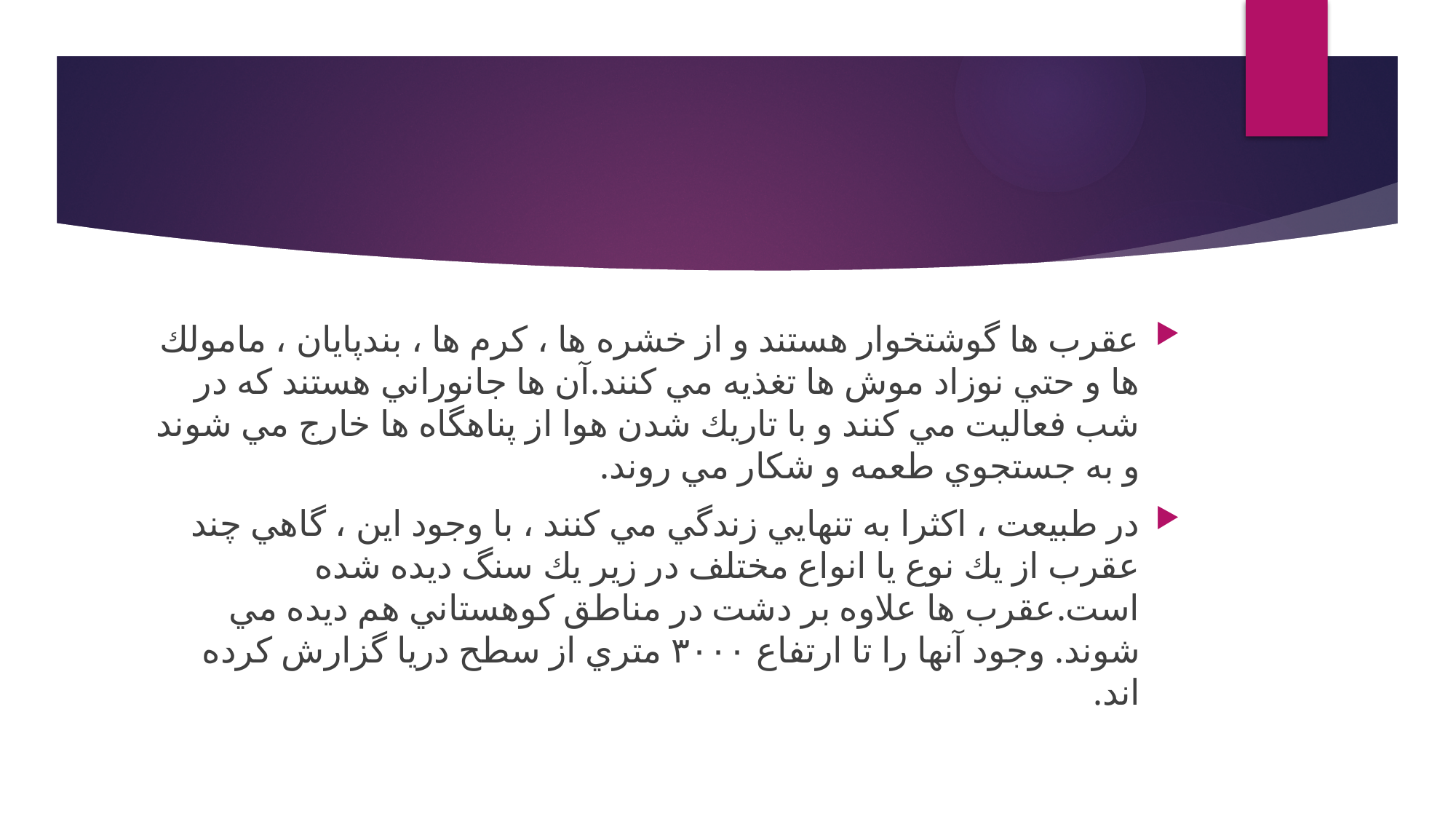

#
عقرب ها گوشتخوار هستند و از خشره ها ، كرم ها ، بندپايان ، مامولك ها و حتي نوزاد موش ها تغذيه مي كنند.آن ها جانوراني هستند كه در شب فعاليت مي كنند و با تاريك شدن هوا از پناهگاه ها خارج مي شوند و به جستجوي طعمه و شكار مي روند.
در طبيعت ، اكثرا به تنهايي زندگي مي كنند ، با وجود اين ، گاهي چند عقرب از يك نوع يا انواع مختلف در زير يك سنگ ديده شده است.عقرب ها علاوه بر دشت در مناطق كوهستاني هم ديده مي شوند. وجود آنها را تا ارتفاع ٣٠٠٠ متري از سطح دريا گزارش كرده اند.